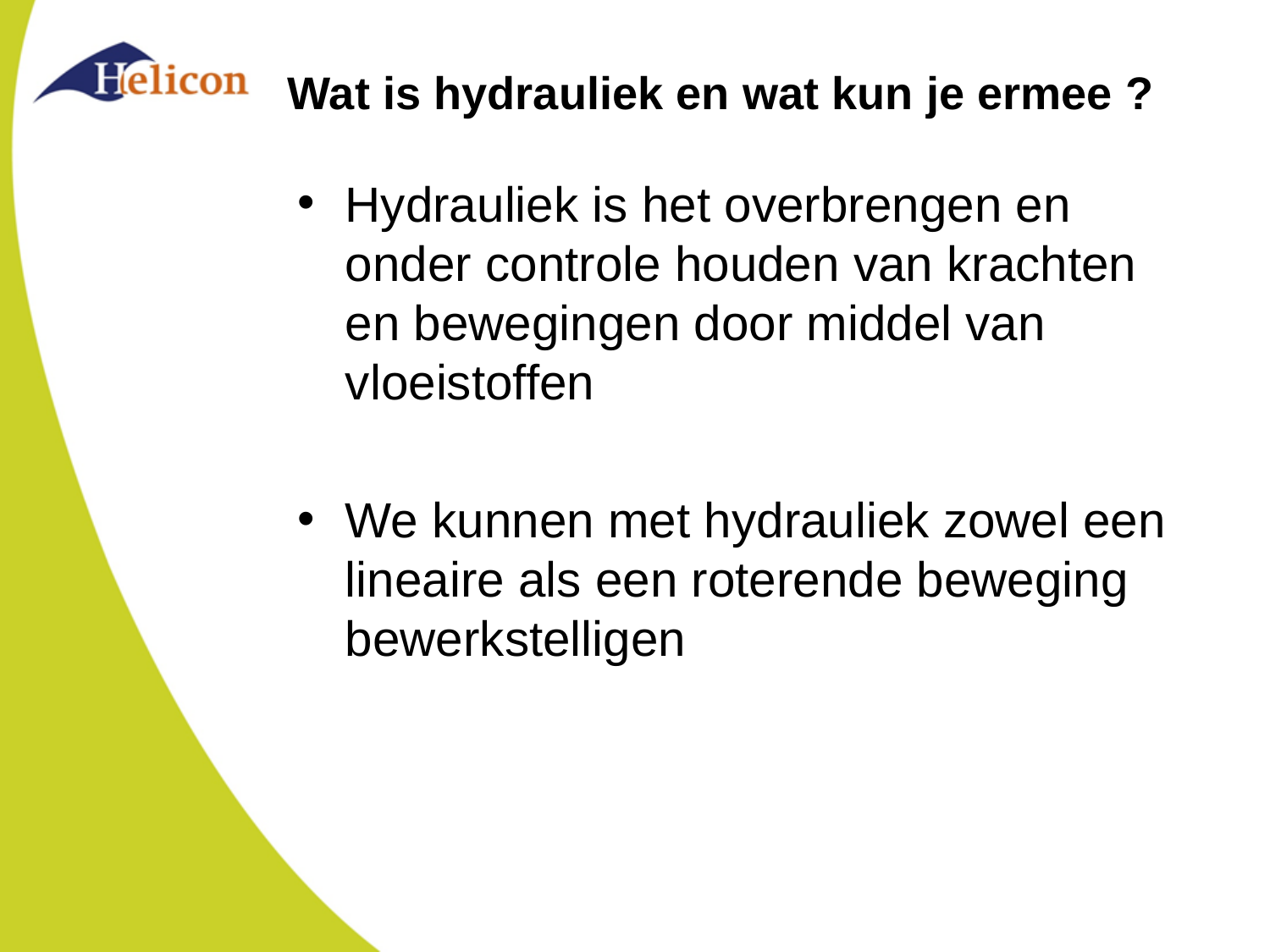

# Wat is hydrauliek en wat kun je ermee ?
Hydrauliek is het overbrengen en onder controle houden van krachten en bewegingen door middel van vloeistoffen

We kunnen met hydrauliek zowel een lineaire als een roterende beweging bewerkstelligen